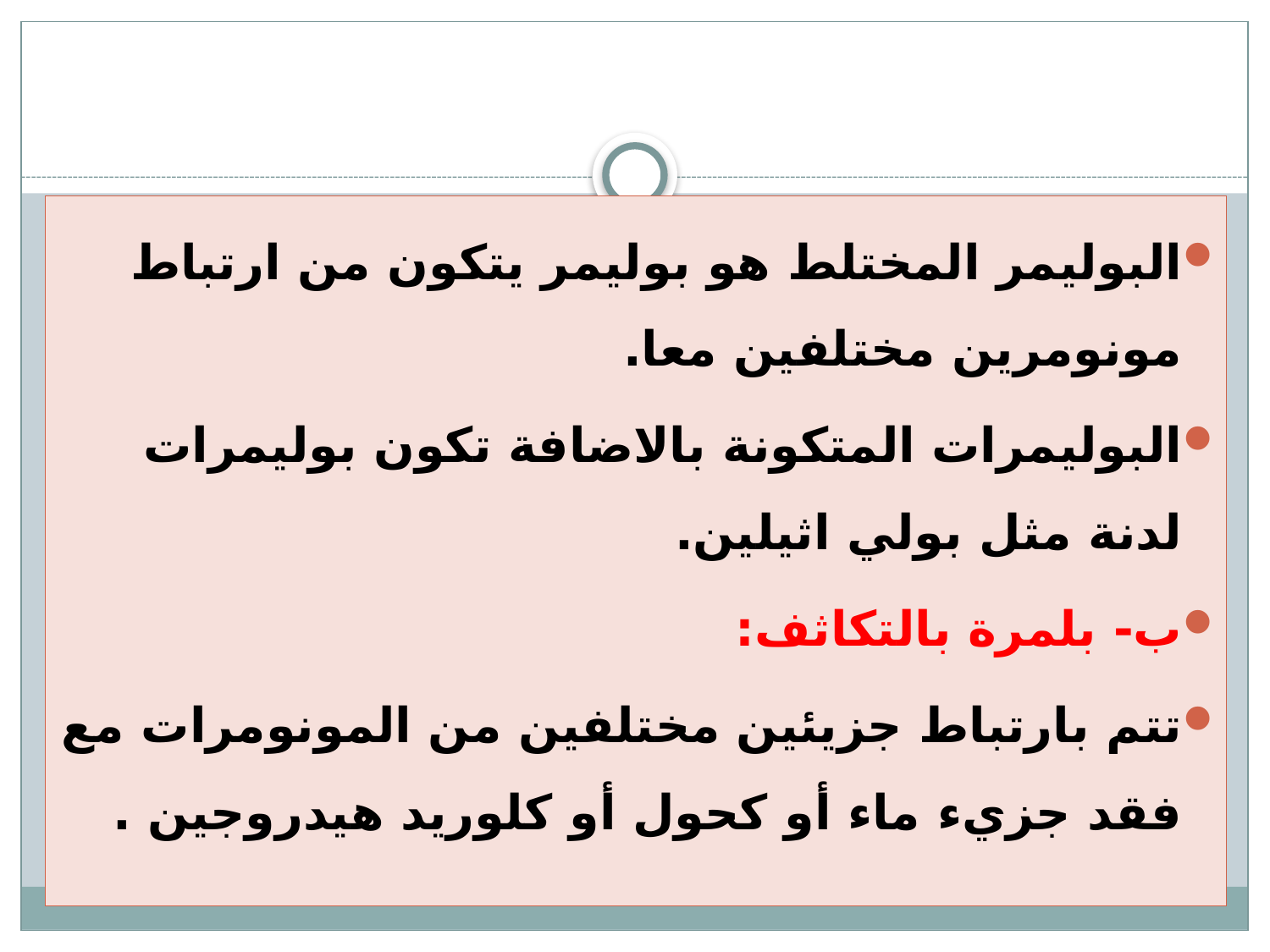

#
البوليمر المختلط هو بوليمر يتكون من ارتباط  مونومرين مختلفين معا.
البوليمرات المتكونة بالاضافة تكون بوليمرات لدنة مثل بولي اثيلين.
ب- بلمرة بالتكاثف:
تتم بارتباط جزيئين مختلفين من المونومرات مع فقد جزيء ماء أو كحول أو كلوريد هيدروجين .